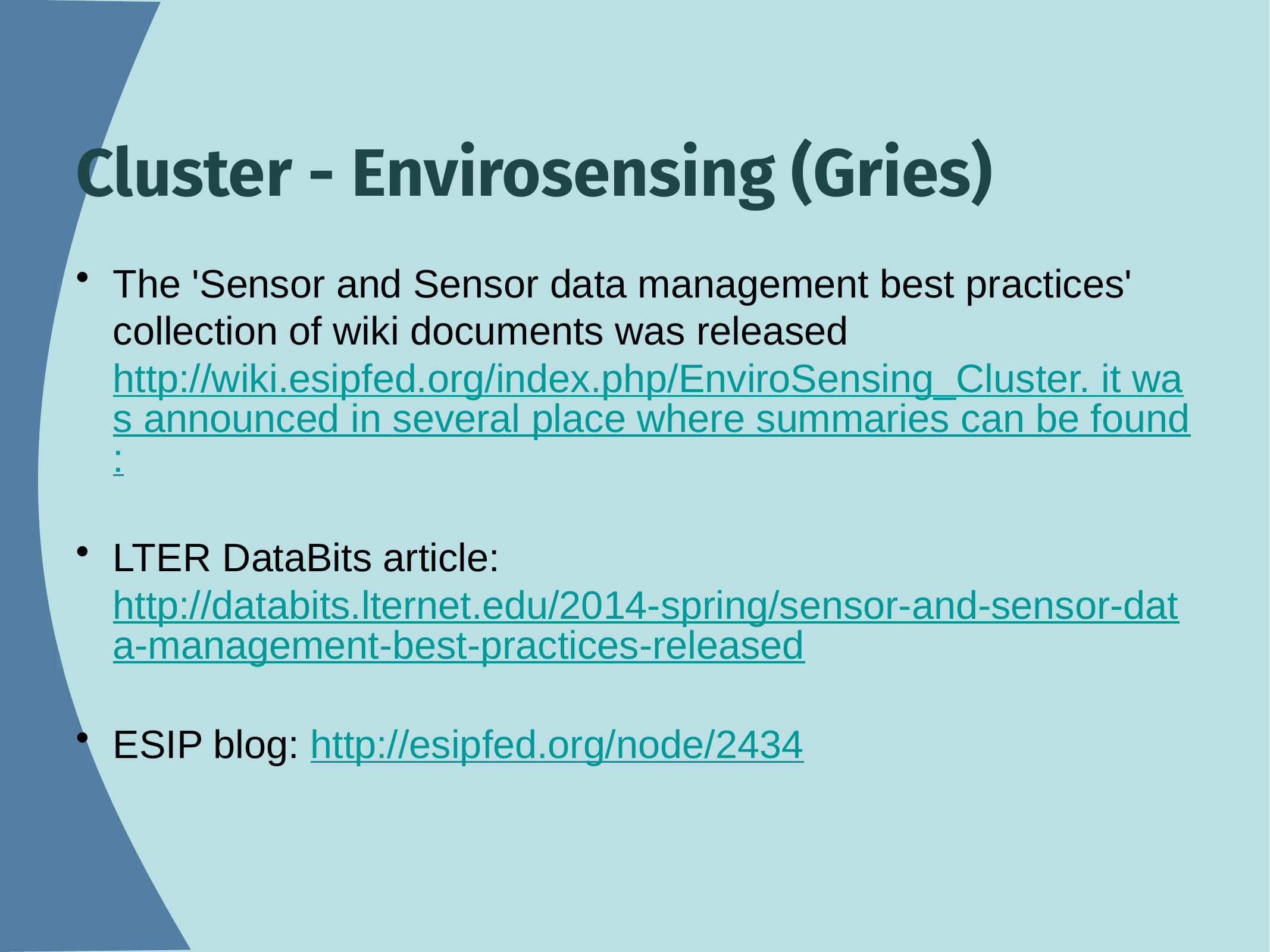

# Cluster - Envirosensing (Gries)
The 'Sensor and Sensor data management best practices' collection of wiki documents was released http://wiki.esipfed.org/index.php/EnviroSensing_Cluster. it was announced in several place where summaries can be found:
LTER DataBits article: http://databits.lternet.edu/2014-spring/sensor-and-sensor-data-management-best-practices-released
ESIP blog: http://esipfed.org/node/2434